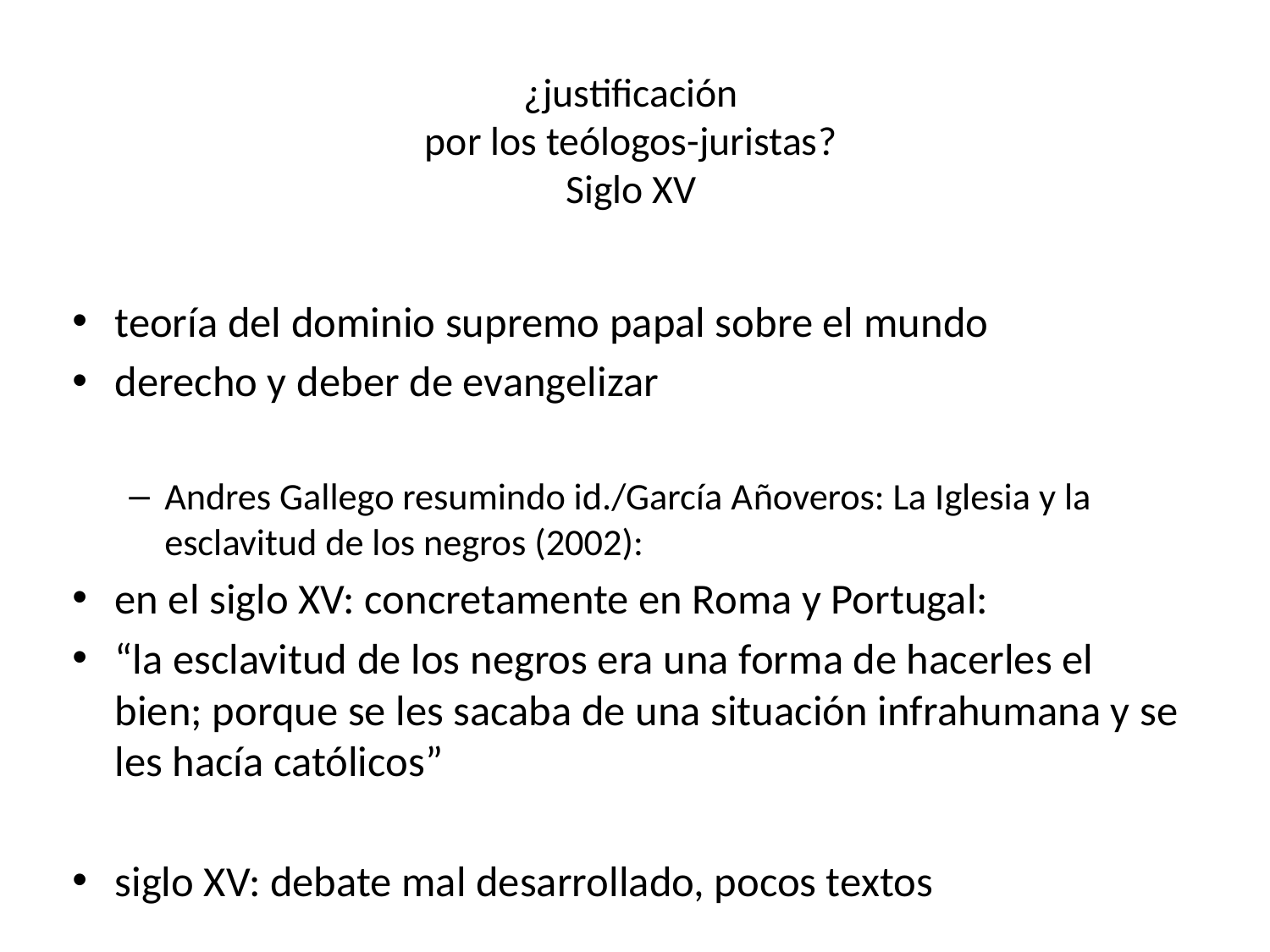

# ¿justificación por los teólogos-juristas? Siglo XV
teoría del dominio supremo papal sobre el mundo
derecho y deber de evangelizar

Andres Gallego resumindo id./García Añoveros: La Iglesia y la esclavitud de los negros (2002):
en el siglo XV: concretamente en Roma y Portugal:
“la esclavitud de los negros era una forma de hacerles el bien; porque se les sacaba de una situación infrahumana y se les hacía católicos”

siglo XV: debate mal desarrollado, pocos textos